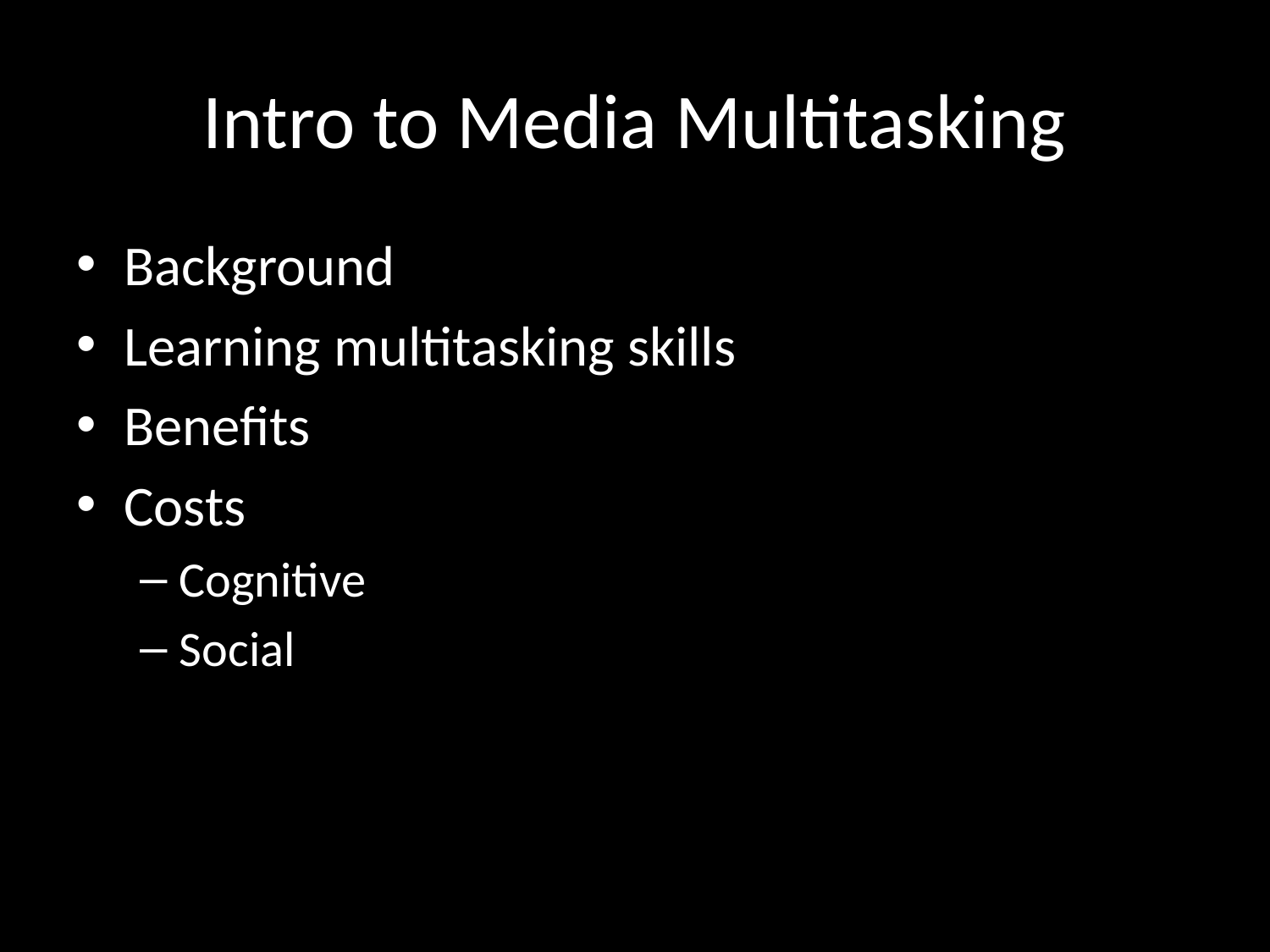

# Intro to Media Multitasking
Background
Learning multitasking skills
Benefits
Costs
Cognitive
Social